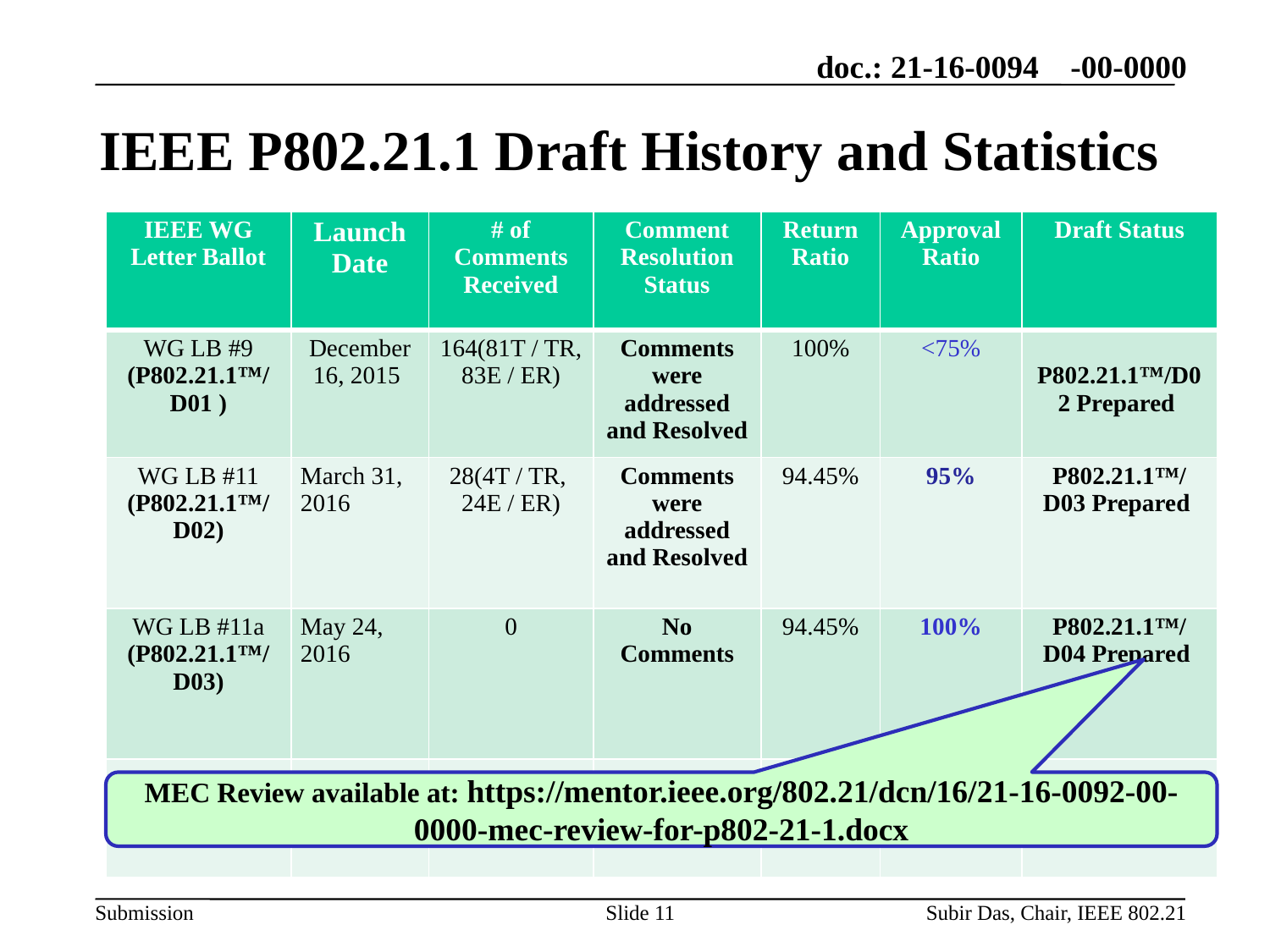

# IEEE P802.21.1 Draft History and Statistics
| IEEE WG Letter Ballot | Launch Date | # of Comments Received | Comment Resolution Status | Return Ratio | Approval Ratio | Draft Status |
| --- | --- | --- | --- | --- | --- | --- |
| WG LB #9 (P802.21.1™/D01 ) | December 16, 2015 | 164(81T / TR, 83E / ER) | Comments were addressed and Resolved | 100% | <75% | P802.21.1™/D02 Prepared |
| WG LB #11 (P802.21.1™/D02) | March 31, 2016 | 28(4T / TR, 24E / ER) | Comments were addressed and Resolved | 94.45% | 95% | P802.21.1™/D03 Prepared |
| WG LB #11a (P802.21.1™/D03) | May 24, 2016 | 0 | No Comments | 94.45% | 100% | P802.21.1™/D04 Prepared |
|  |  |  |  |  |  |  |
MEC Review available at: https://mentor.ieee.org/802.21/dcn/16/21-16-0092-00-0000-mec-review-for-p802-21-1.docx
Slide 11
Subir Das, Chair, IEEE 802.21